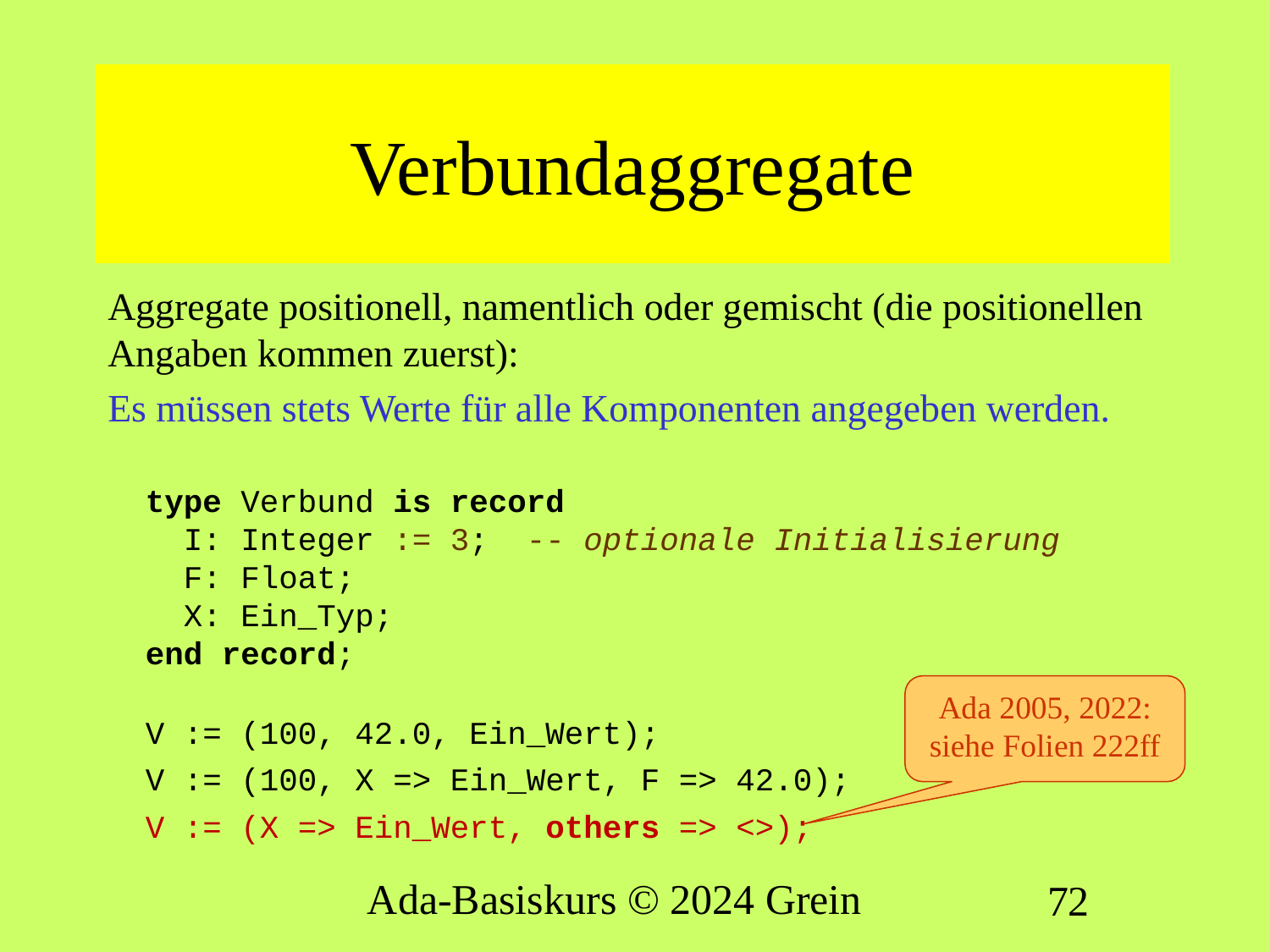

# Verbundaggregate
Aggregate positionell, namentlich oder gemischt (die positionellen Angaben kommen zuerst):
Es müssen stets Werte für alle Komponenten angegeben werden.
type Verbund is record
  I: Integer := 3;  -- optionale Initialisierung
  F: Float;
  X: Ein_Typ;
end record;

V := (100, 42.0, Ein_Wert);
V := (100, X => Ein_Wert, F => 42.0);
V := (X => Ein_Wert, others => <>);
Ada 2005, 2022:
siehe Folien 222ff
Ada-Basiskurs © 2024 Grein
72